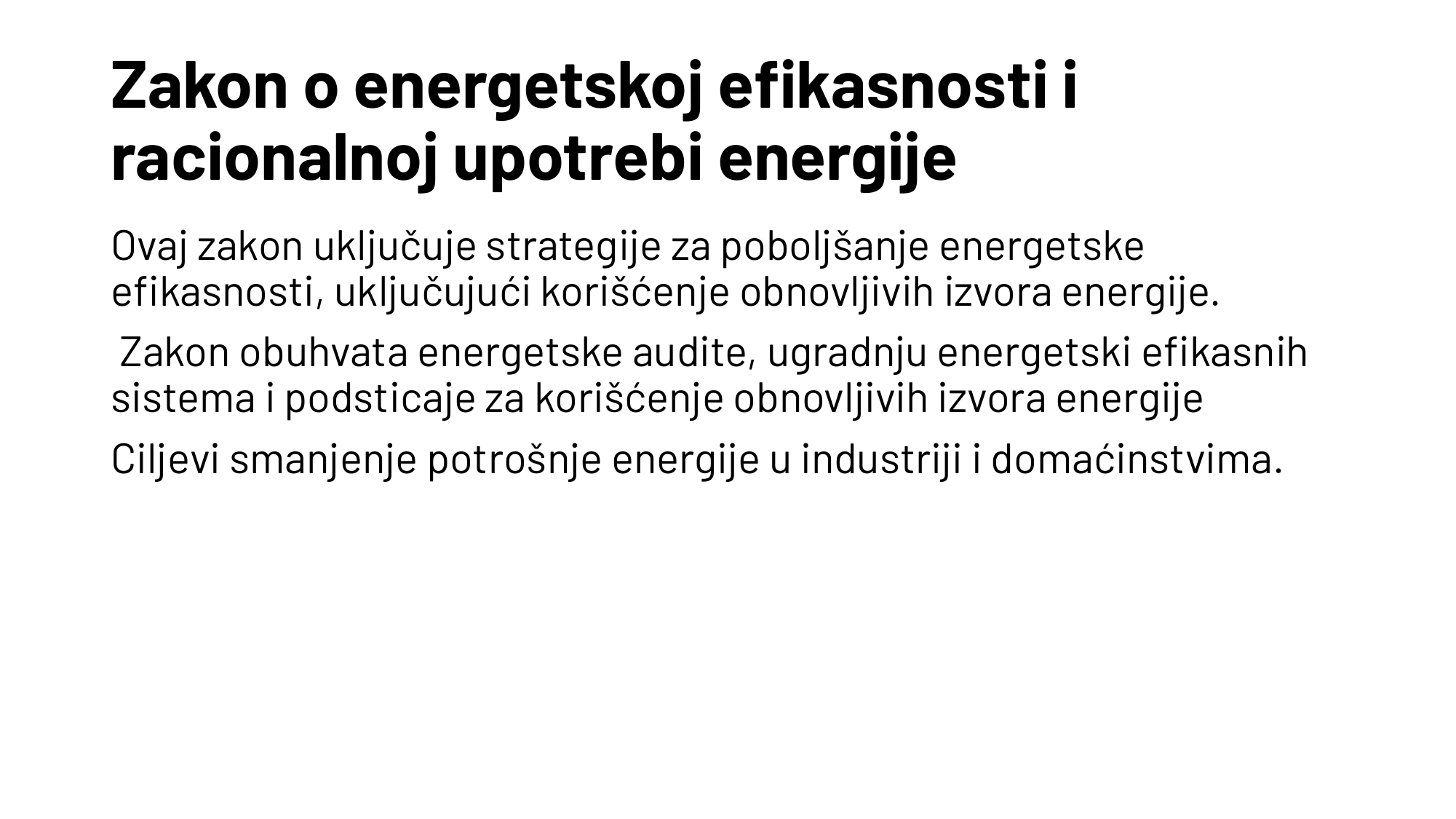

# Zakon o energetskoj efikasnosti i racionalnoj upotrebi energije
Ovaj zakon uključuje strategije za poboljšanje energetske efikasnosti, uključujući korišćenje obnovljivih izvora energije.
 Zakon obuhvata energetske audite, ugradnju energetski efikasnih sistema i podsticaje za korišćenje obnovljivih izvora energije
Ciljevi smanjenje potrošnje energije u industriji i domaćinstvima.